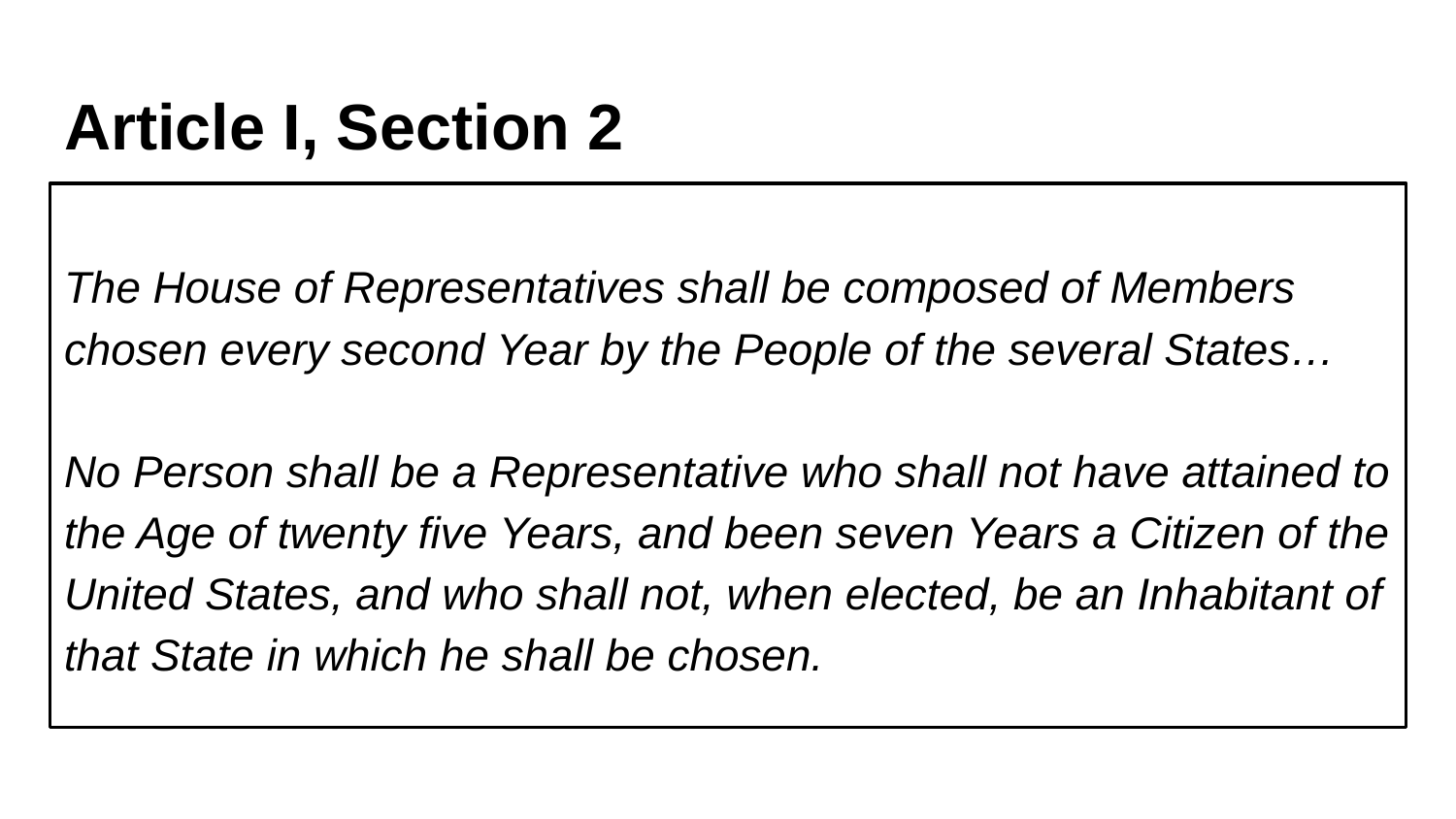

# Article I, Section 2

The House of Representatives shall be composed of Members chosen every second Year by the People of the several States…

No Person shall be a Representative who shall not have attained to the Age of twenty five Years, and been seven Years a Citizen of the United States, and who shall not, when elected, be an Inhabitant of that State in which he shall be chosen.